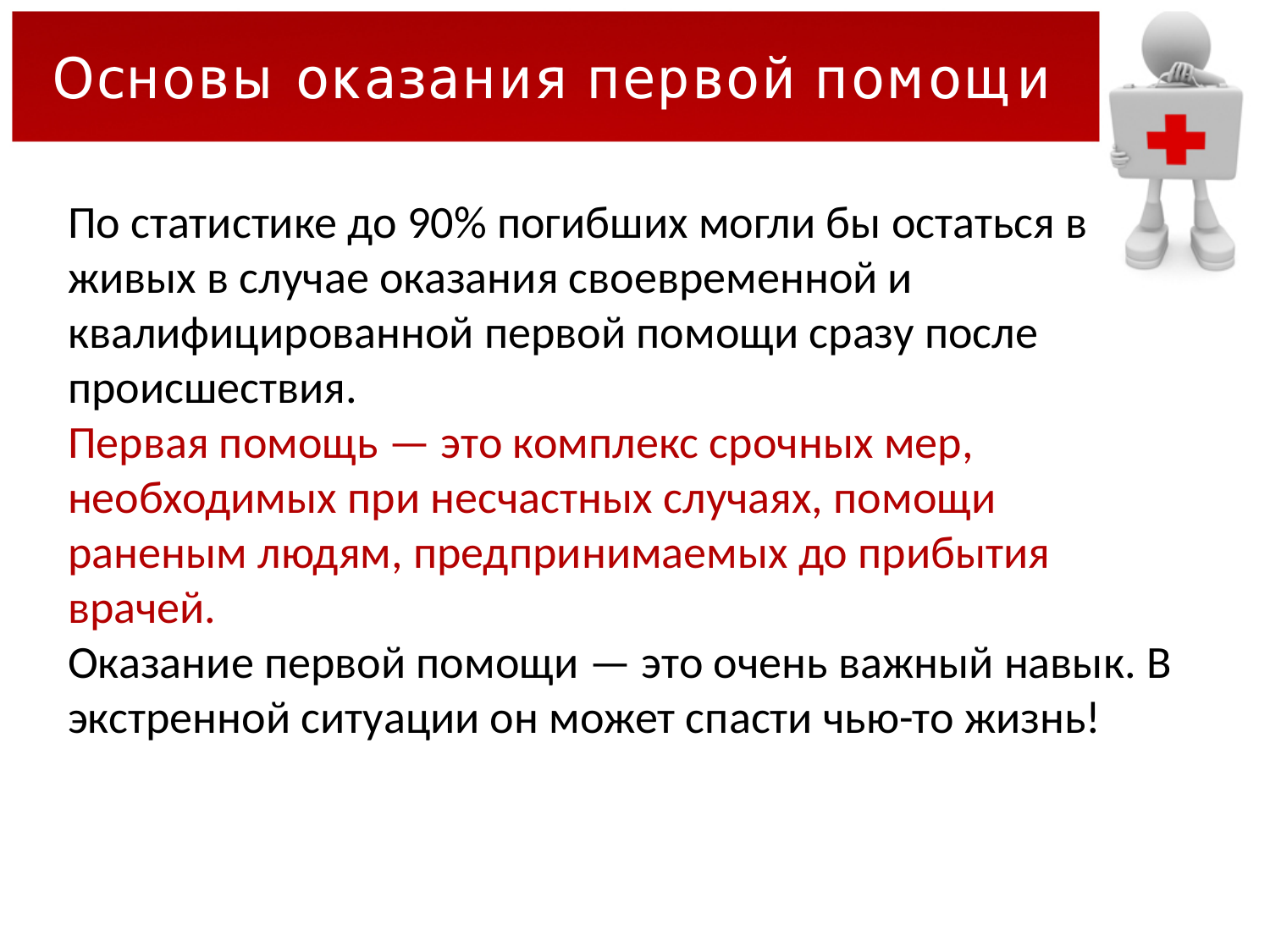

# Основы оказания первой помощи
По статистике до 90% погибших могли бы остаться в живых в случае оказания своевременной и квалифицированной первой помощи сразу после происшествия.
Первая помощь — это комплекс срочных мер, необходимых при несчастных случаях, помощи раненым людям, предпринимаемых до прибытия врачей.
Оказание первой помощи — это очень важный навык. В экстренной ситуации он может спасти чью-то жизнь!